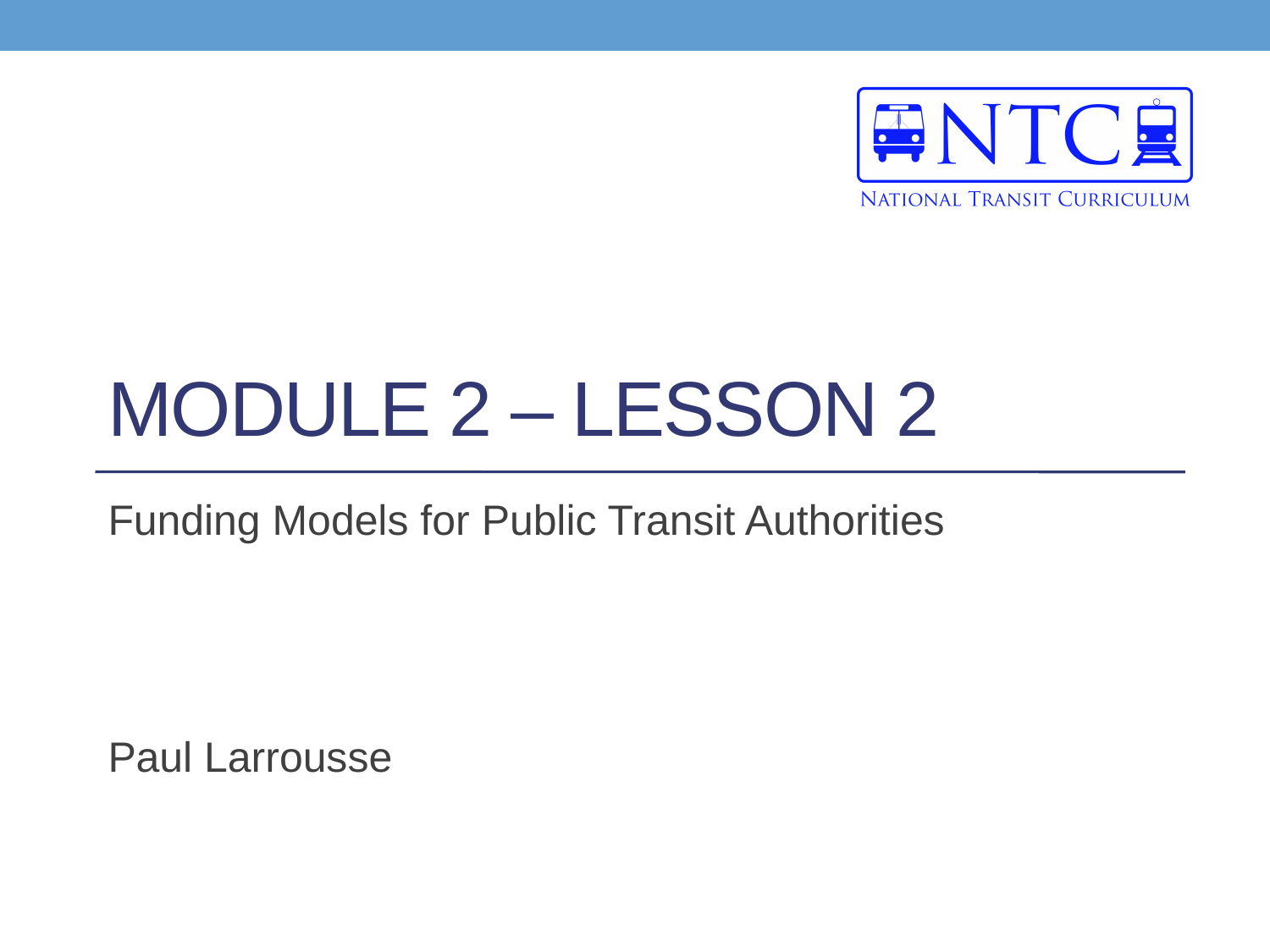

# Module 2 – Lesson 2
Funding Models for Public R Transit Authorities
Funding Models for Public Transit Authorities

Paul Larrousse